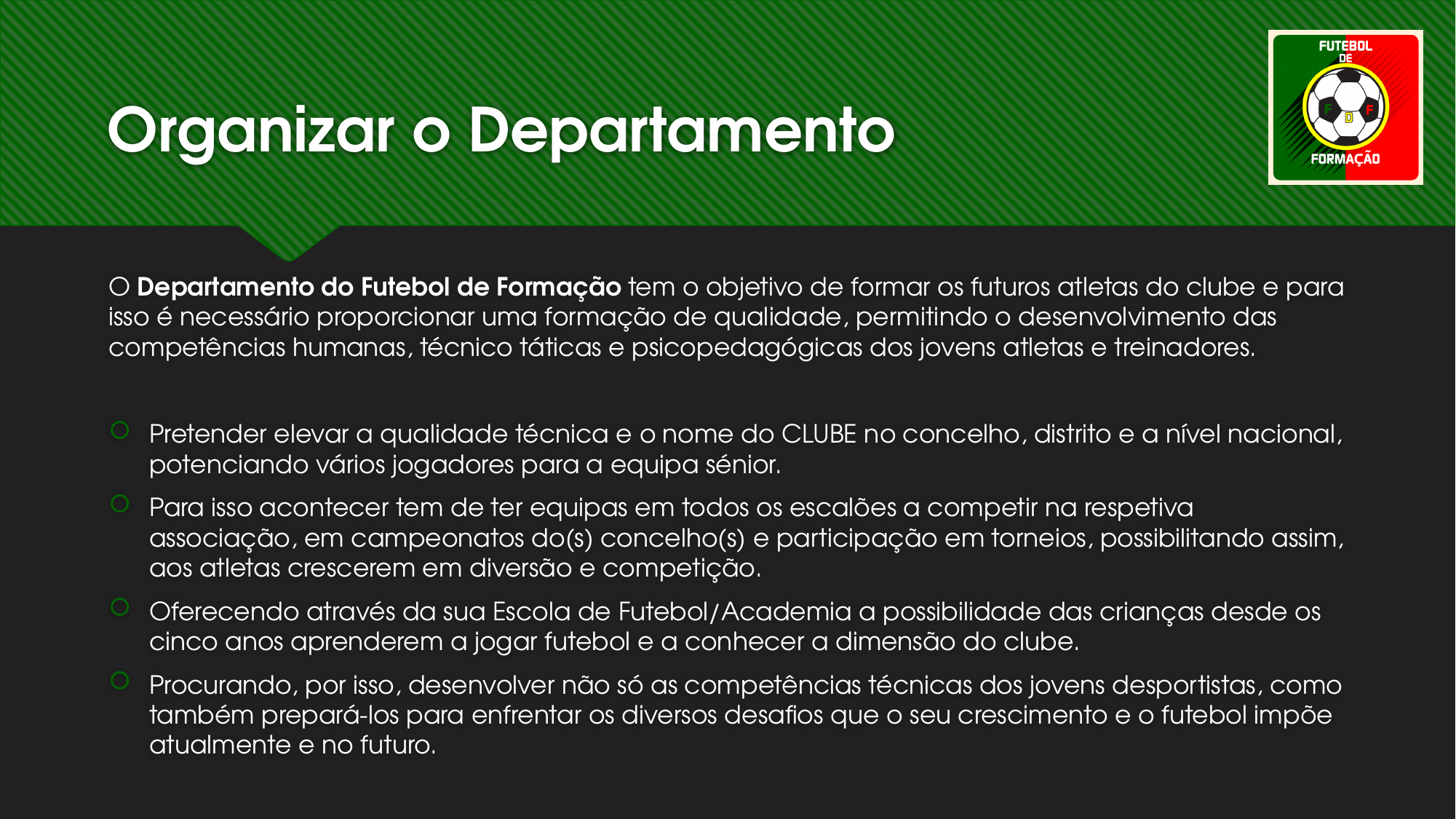

# Organizar o Departamento
O Departamento do Futebol de Formação tem o objetivo de formar os futuros atletas do clube e para isso é necessário proporcionar uma formação de qualidade, permitindo o desenvolvimento das competências humanas, técnico táticas e psicopedagógicas dos jovens atletas e treinadores.

Pretender elevar a qualidade técnica e o nome do CLUBE no concelho, distrito e a nível nacional, potenciando vários jogadores para a equipa sénior.
Para isso acontecer tem de ter equipas em todos os escalões a competir na respetiva associação, em campeonatos do(s) concelho(s) e participação em torneios, possibilitando assim, aos atletas crescerem em diversão e competição.
Oferecendo através da sua Escola de Futebol/Academia a possibilidade das crianças desde os cinco anos aprenderem a jogar futebol e a conhecer a dimensão do clube.
Procurando, por isso, desenvolver não só as competências técnicas dos jovens desportistas, como também prepará-los para enfrentar os diversos desafios que o seu crescimento e o futebol impõe atualmente e no futuro.